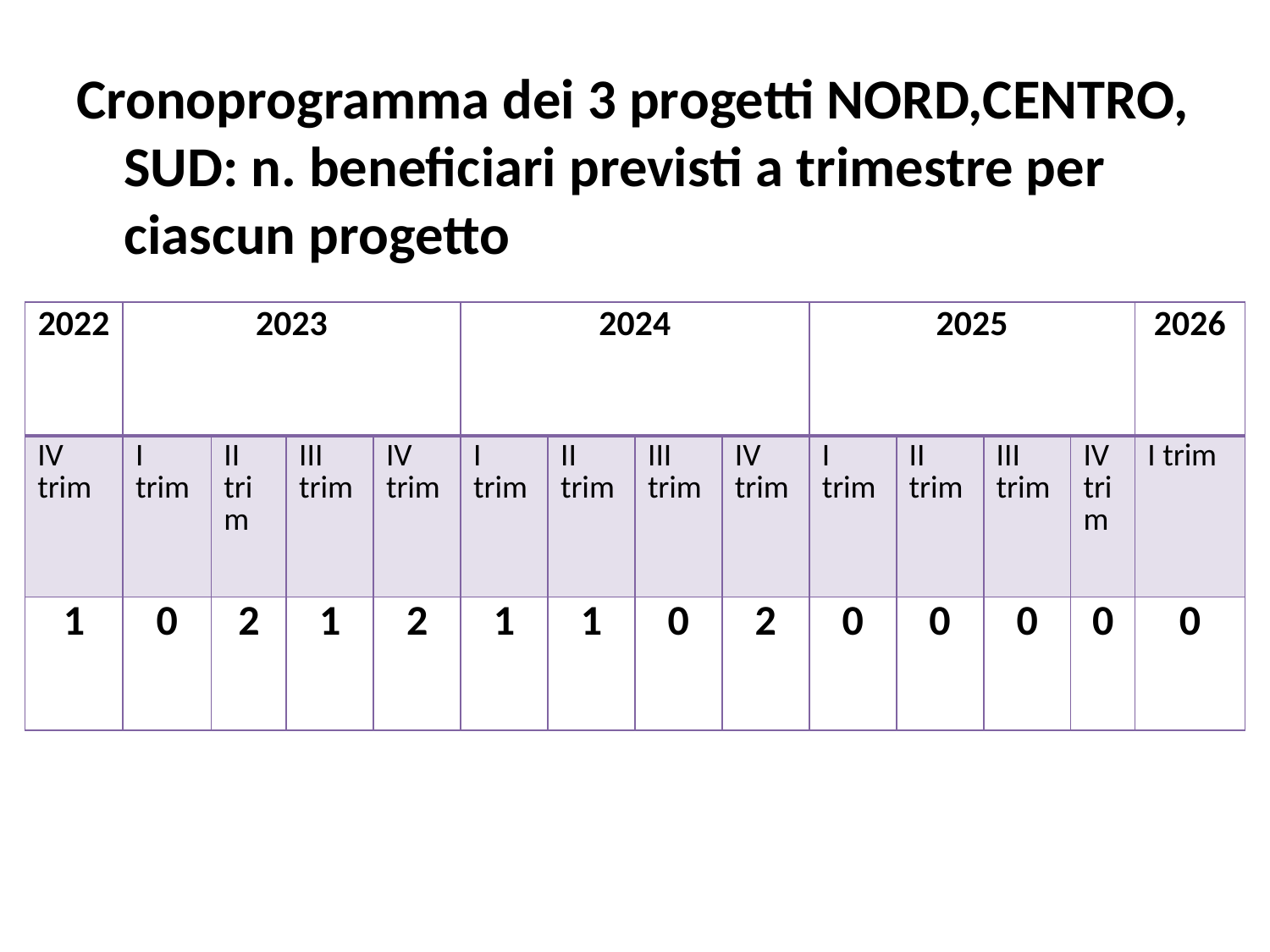

Cronoprogramma dei 3 progetti NORD,CENTRO, SUD: n. beneficiari previsti a trimestre per ciascun progetto

| 2022 | 2023 |  |  |  | 2024 |  |  |  | 2025 |  |  |  | 2026 |
| --- | --- | --- | --- | --- | --- | --- | --- | --- | --- | --- | --- | --- | --- |
| IV trim | I trim | II trim | III trim | IV trim | I trim | II trim | III trim | IV trim | I trim | II trim | III trim | IV trim | I trim |
| 1 | 0 | 2 | 1 | 2 | 1 | 1 | 0 | 2 | 0 | 0 | 0 | 0 | 0 |